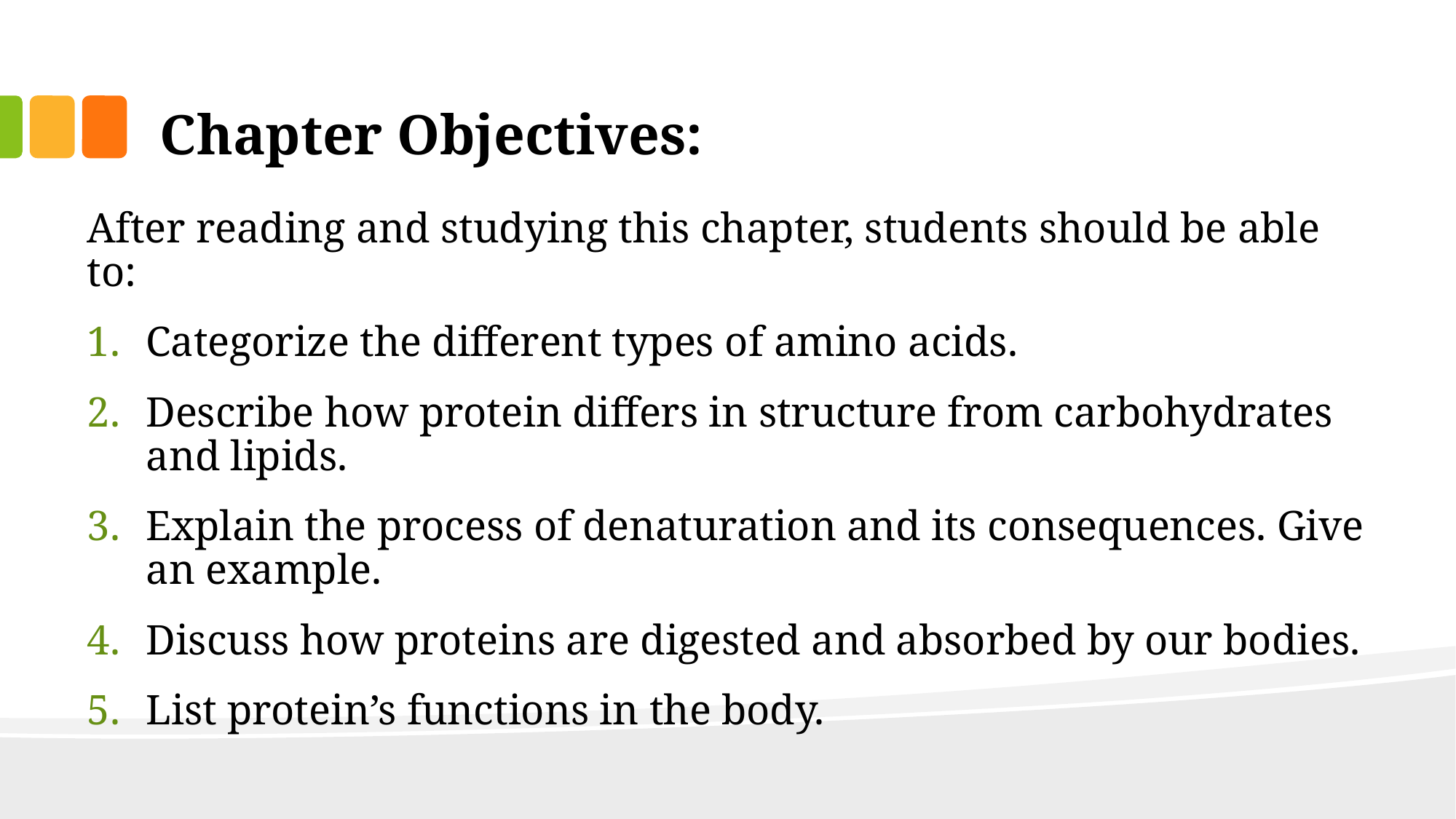

# Chapter Objectives:
After reading and studying this chapter, students should be able to:
Categorize the different types of amino acids.
Describe how protein differs in structure from carbohydrates and lipids.
Explain the process of denaturation and its consequences. Give an example.
Discuss how proteins are digested and absorbed by our bodies.
List protein’s functions in the body.